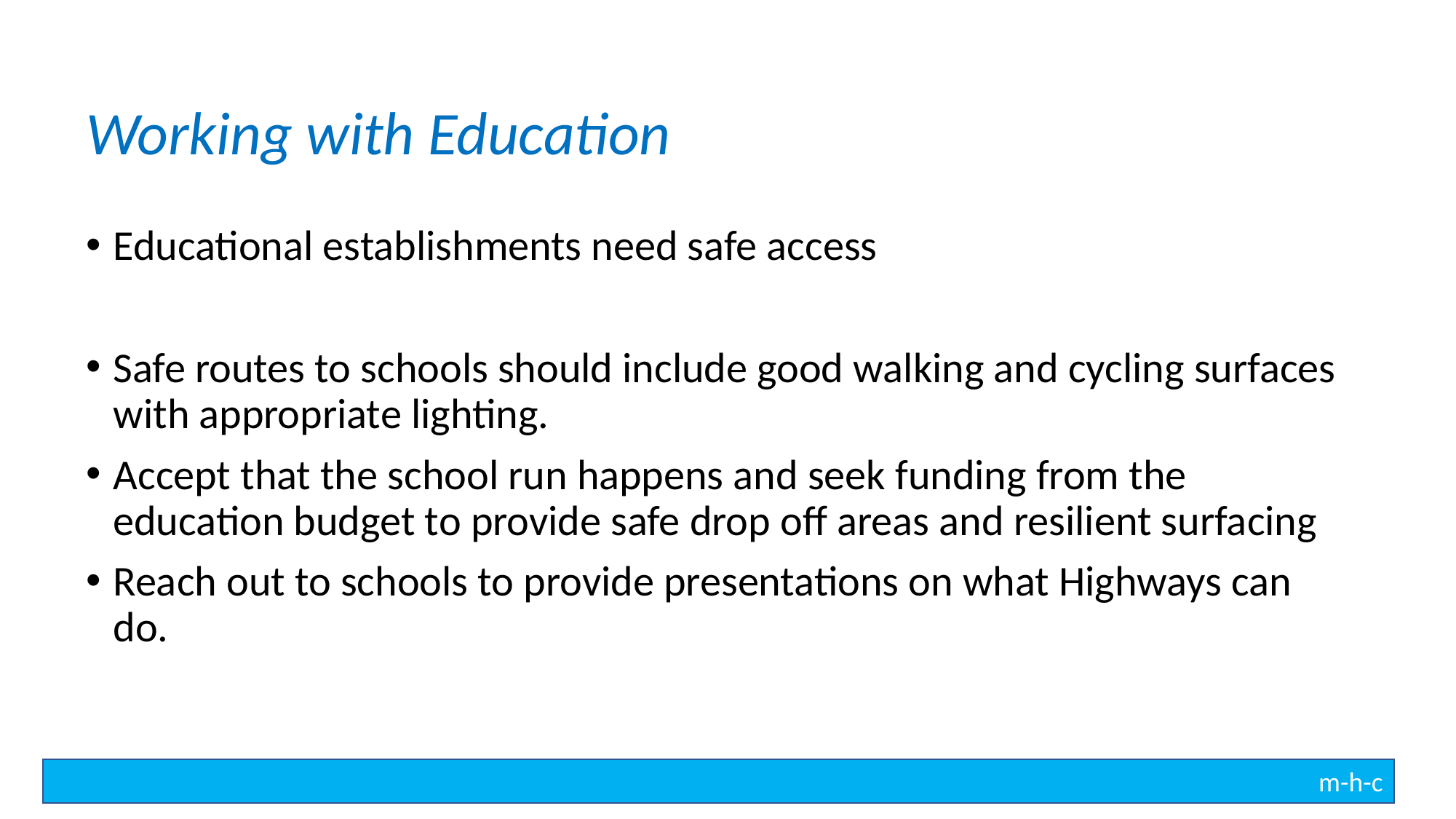

Working with Education
Educational establishments need safe access

Safe routes to schools should include good walking and cycling surfaces with appropriate lighting.
Accept that the school run happens and seek funding from the education budget to provide safe drop off areas and resilient surfacing
Reach out to schools to provide presentations on what Highways can do.
m-h-c